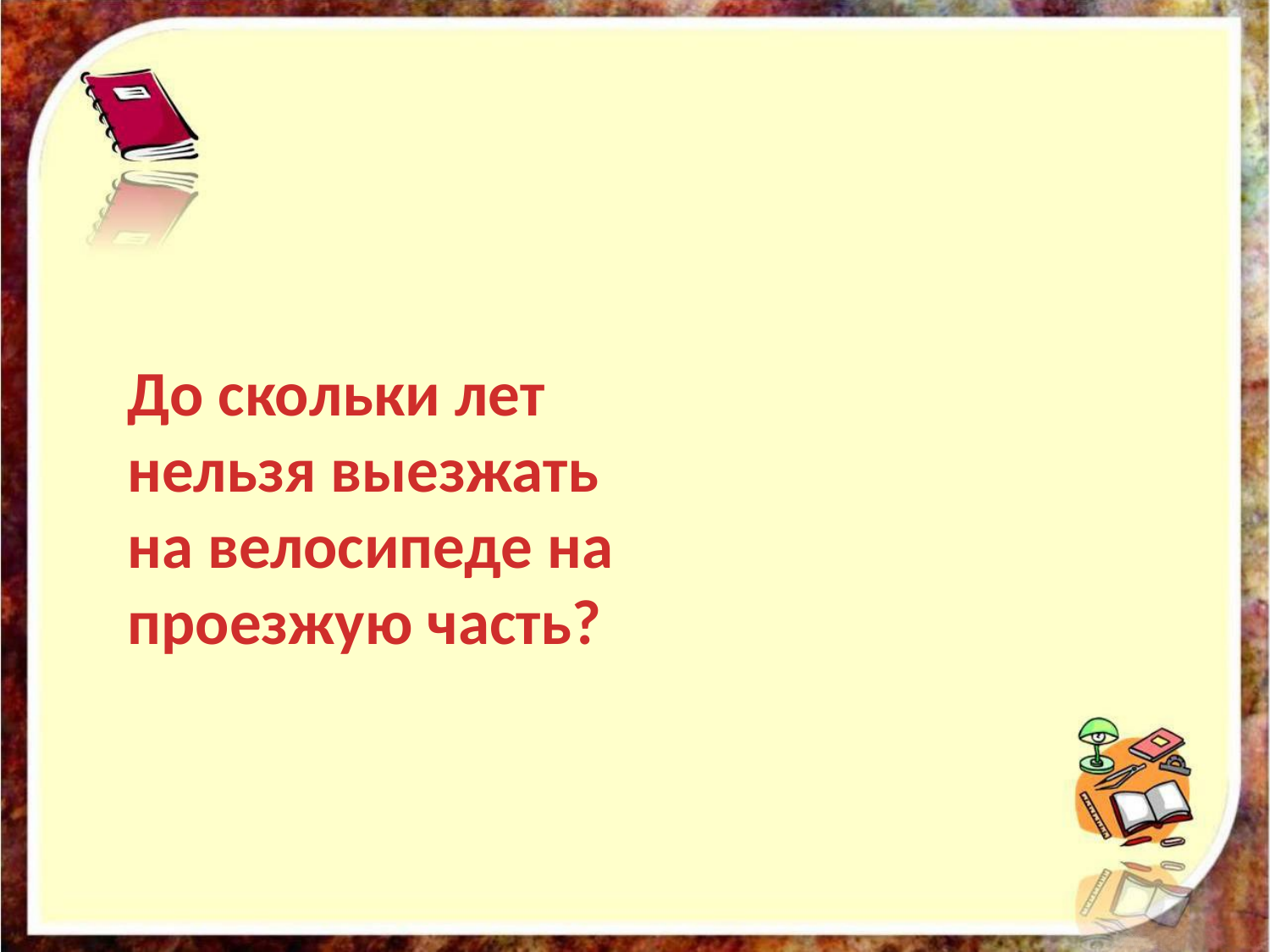

До скольки лет нельзя выезжать на велосипеде на проезжую часть?